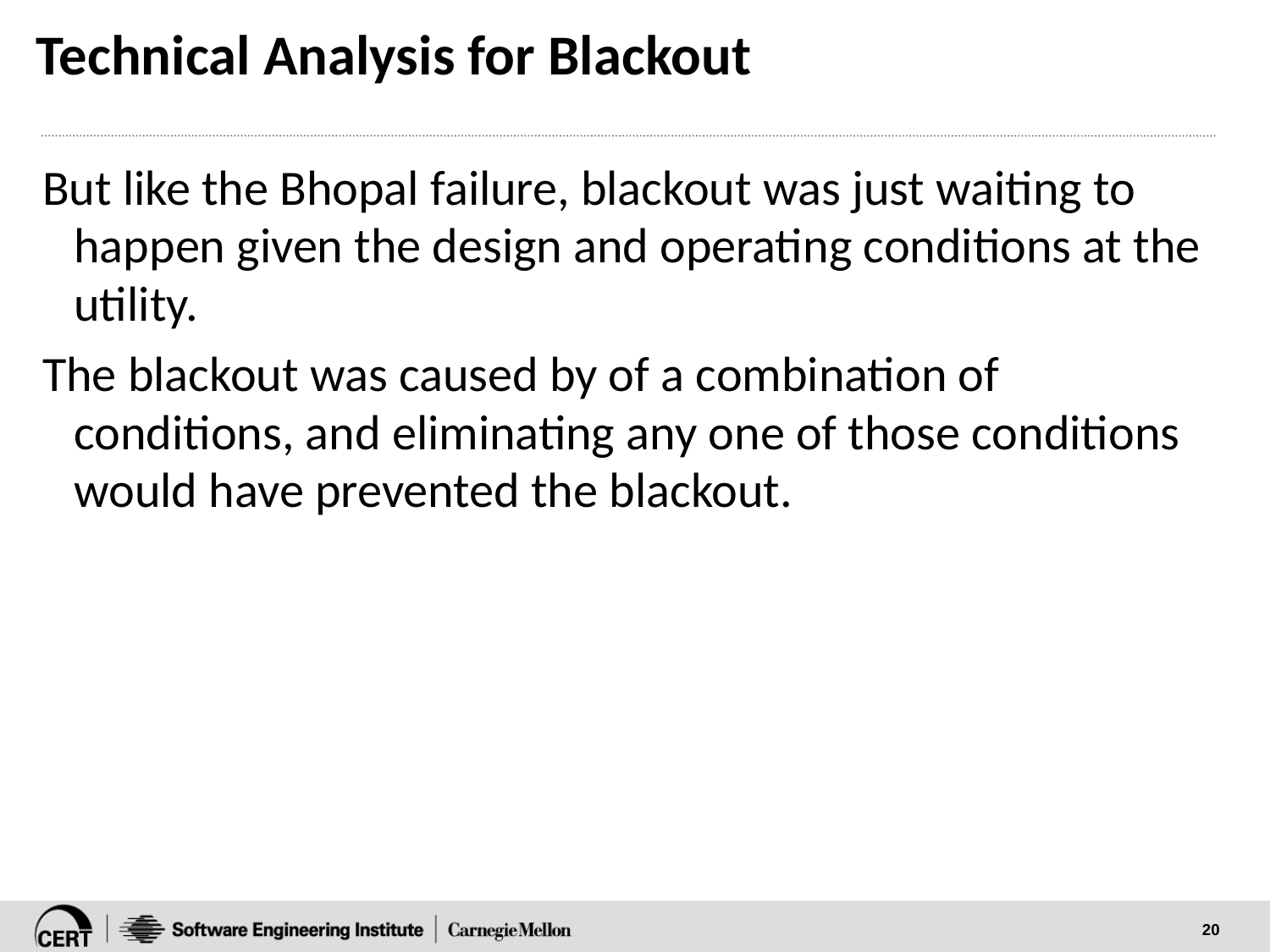

# Technical Analysis for Blackout
But like the Bhopal failure, blackout was just waiting to happen given the design and operating conditions at the utility.
The blackout was caused by of a combination of conditions, and eliminating any one of those conditions would have prevented the blackout.